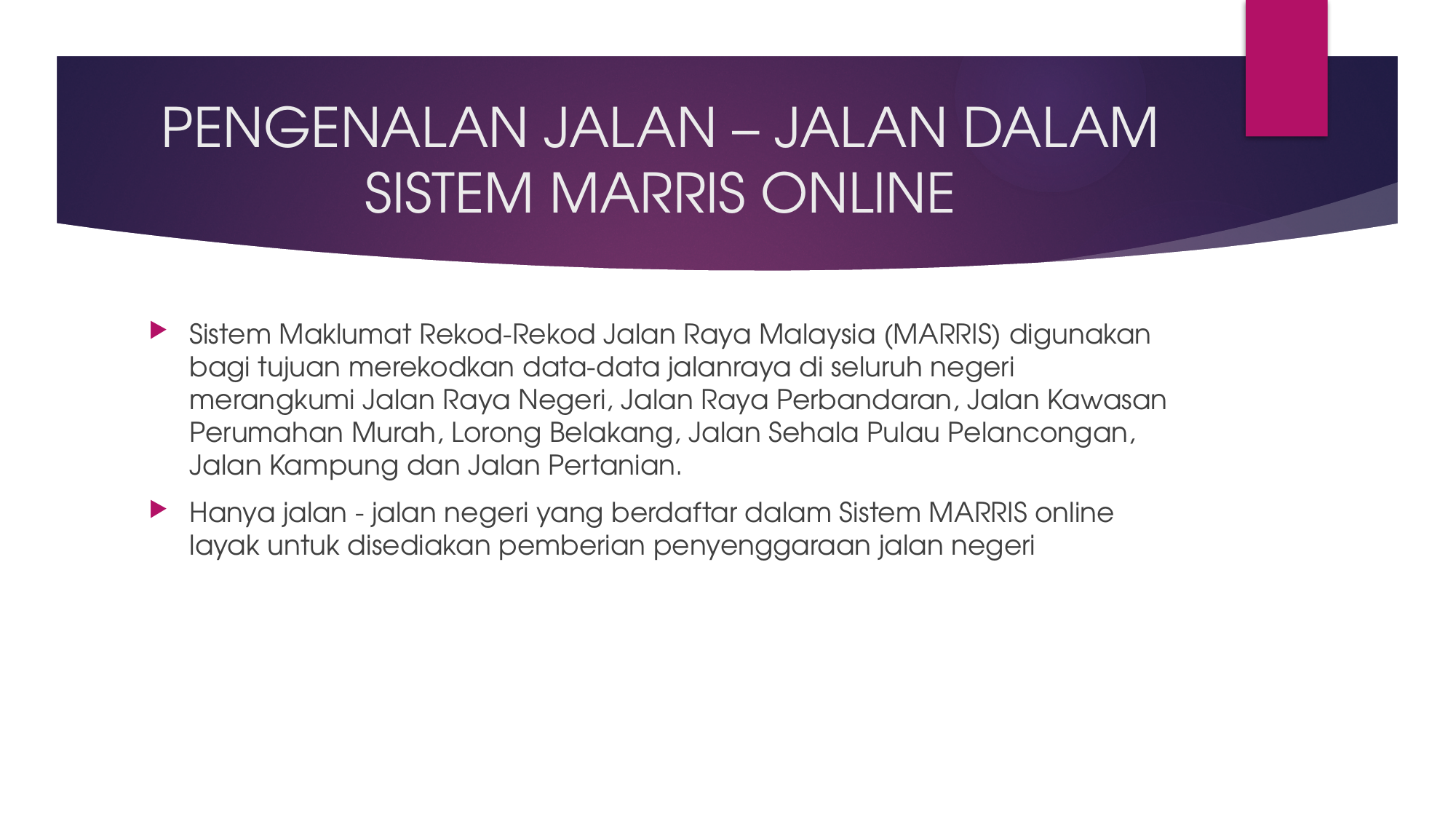

# PENGENALAN JALAN – JALAN DALAM SISTEM MARRIS ONLINE
Sistem Maklumat Rekod-Rekod Jalan Raya Malaysia (MARRIS) digunakan bagi tujuan merekodkan data-data jalanraya di seluruh negeri merangkumi Jalan Raya Negeri, Jalan Raya Perbandaran, Jalan Kawasan Perumahan Murah, Lorong Belakang, Jalan Sehala Pulau Pelancongan, Jalan Kampung dan Jalan Pertanian.
Hanya jalan - jalan negeri yang berdaftar dalam Sistem MARRIS online layak untuk disediakan pemberian penyenggaraan jalan negeri